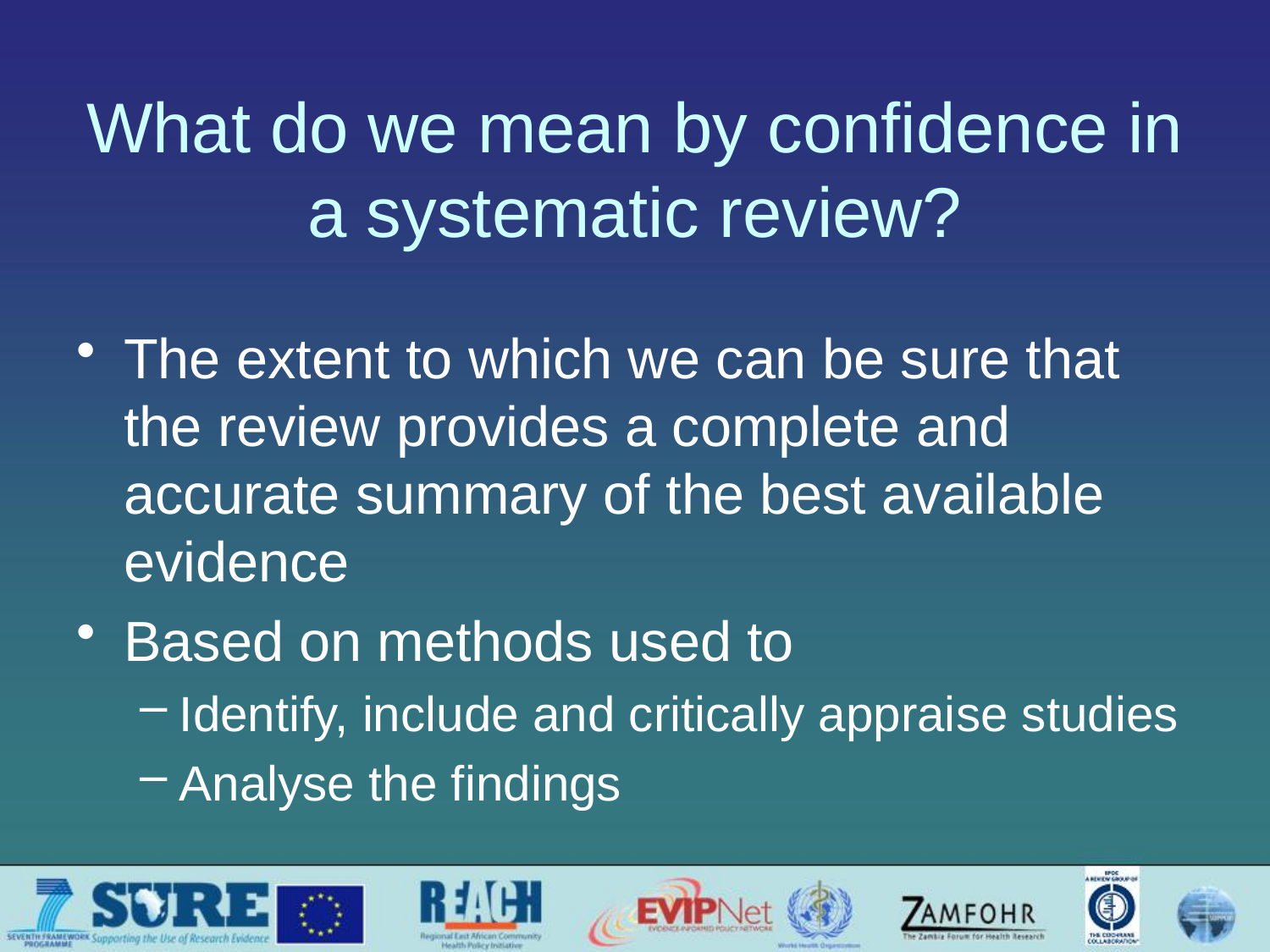

# What do we mean by confidence in a systematic review?
The extent to which we can be sure that the review provides a complete and accurate summary of the best available evidence
Based on methods used to
Identify, include and critically appraise studies
Analyse the findings